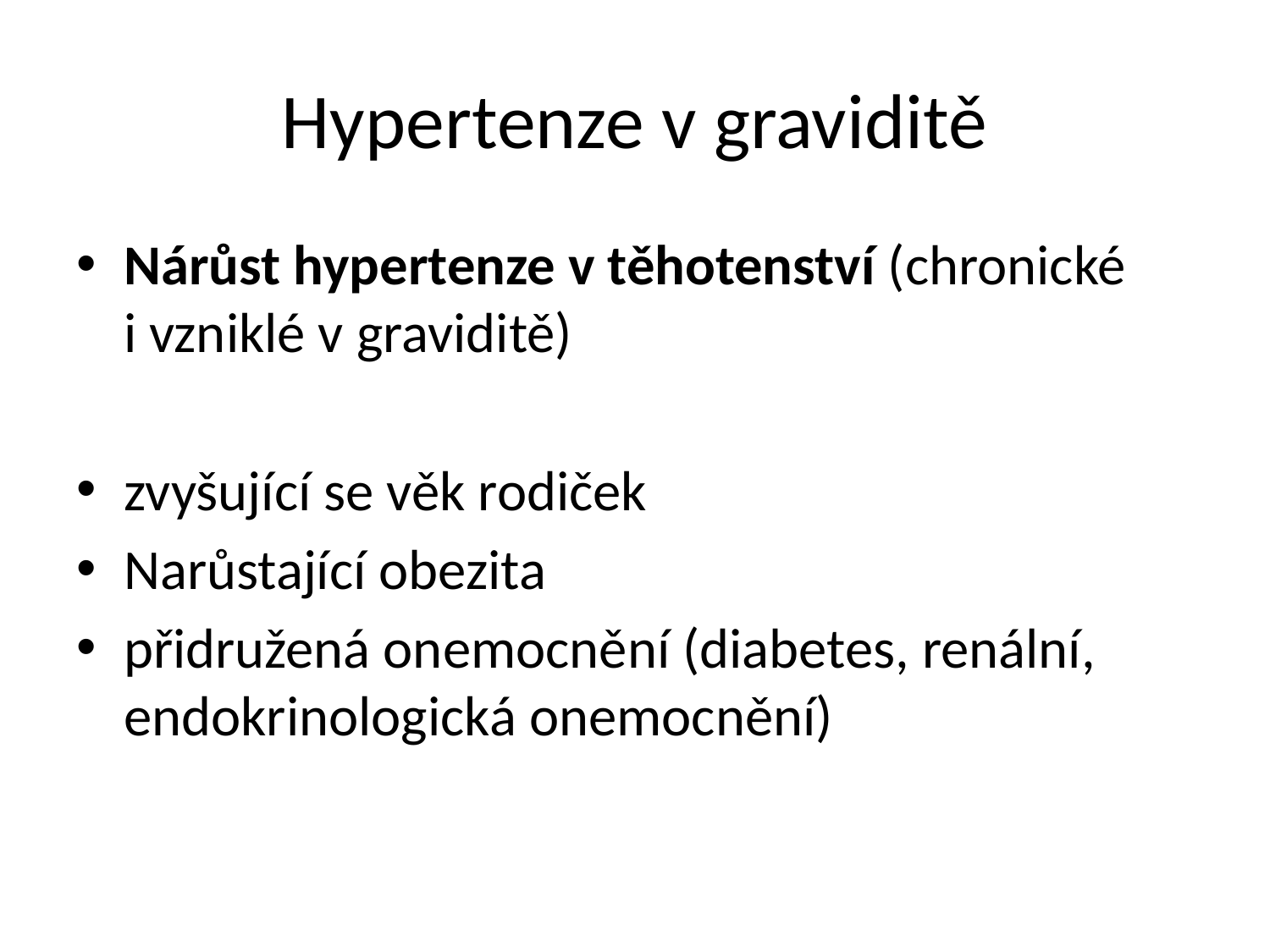

# Hypertenze v graviditě
Nárůst hypertenze v těhotenství (chronické i vzniklé v graviditě)

zvyšující se věk rodiček
Narůstající obezita
přidružená onemocnění (diabetes, renální, endokrinologická onemocnění)